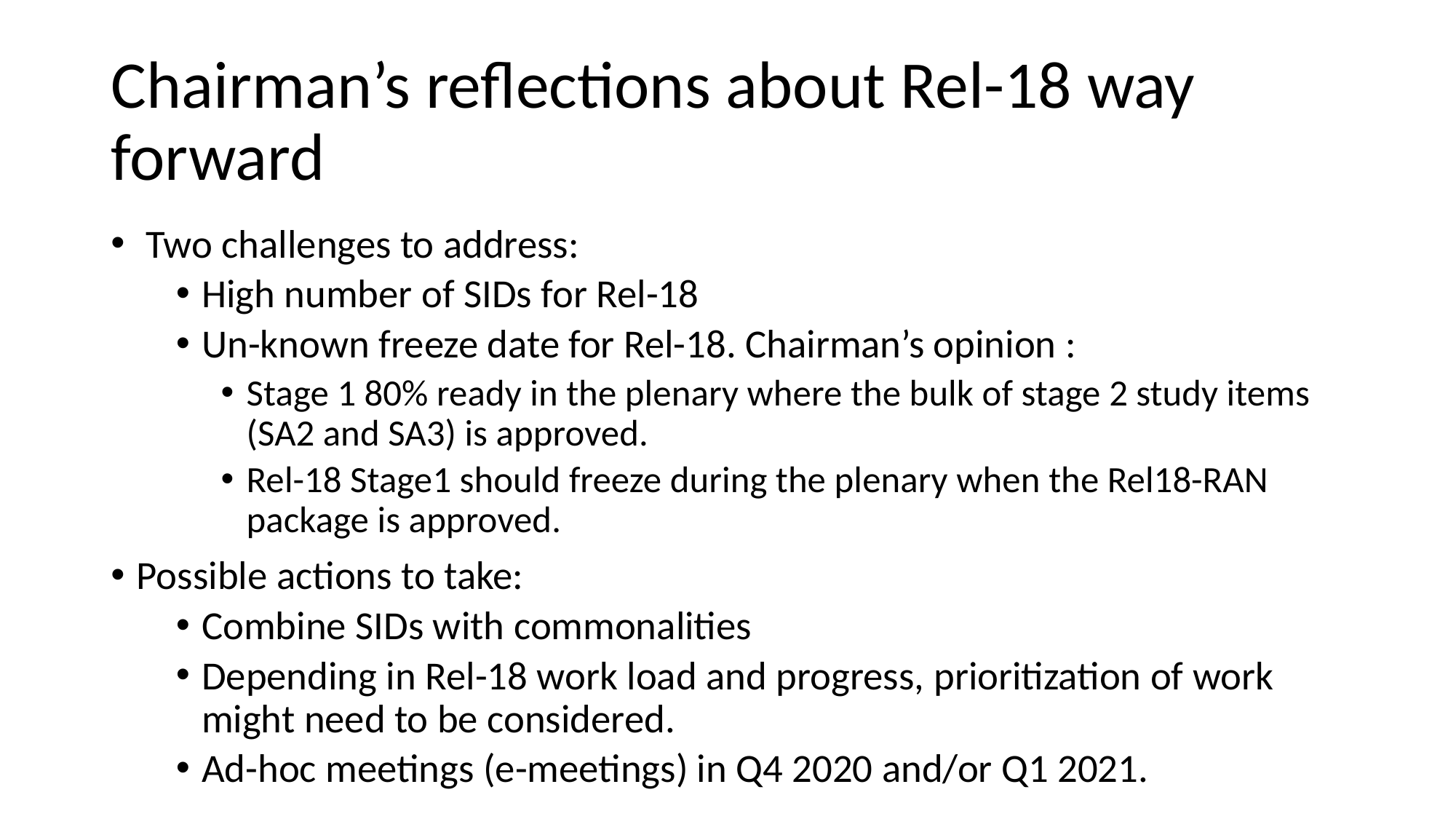

# Chairman’s reflections about Rel-18 way forward
 Two challenges to address:
High number of SIDs for Rel-18
Un-known freeze date for Rel-18. Chairman’s opinion :
Stage 1 80% ready in the plenary where the bulk of stage 2 study items (SA2 and SA3) is approved.
Rel-18 Stage1 should freeze during the plenary when the Rel18-RAN package is approved.
Possible actions to take:
Combine SIDs with commonalities
Depending in Rel-18 work load and progress, prioritization of work might need to be considered.
Ad-hoc meetings (e-meetings) in Q4 2020 and/or Q1 2021.